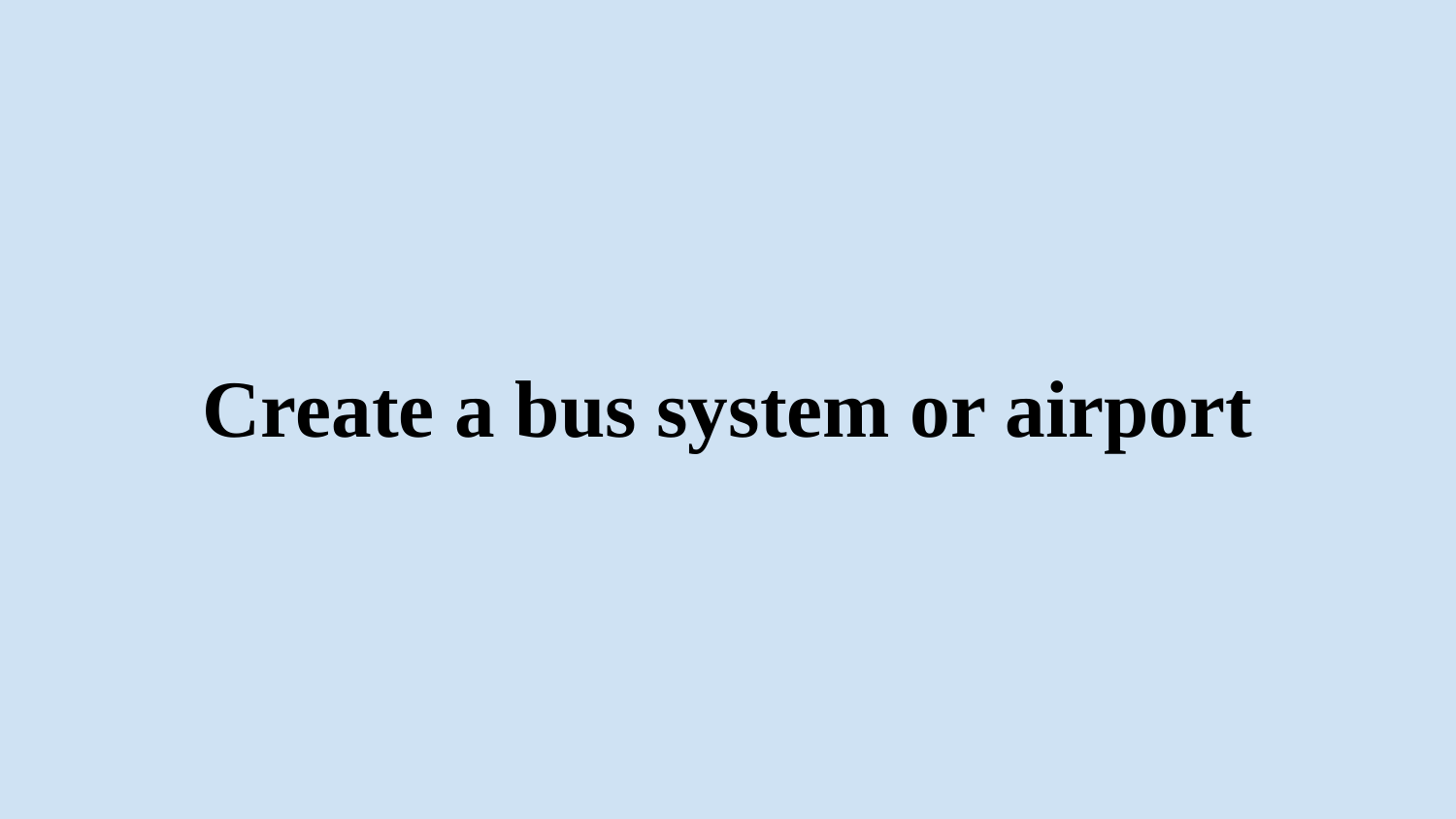

# Create a bus system or airport